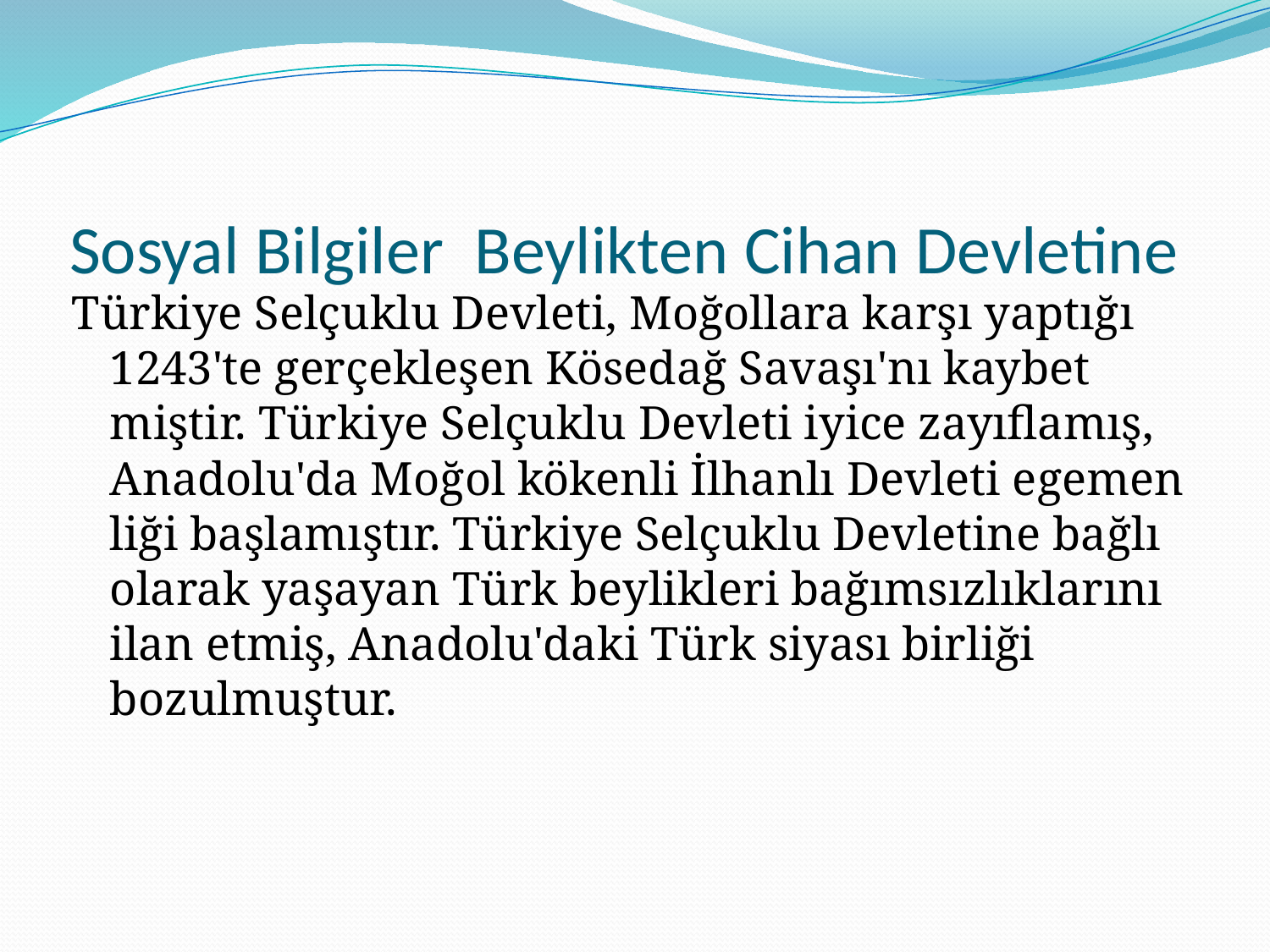

# Sosyal Bilgiler  Beylikten Cihan Devletine
Türkiye Selçuklu Devleti, Moğollara karşı yaptığı 1243'te gerçekleşen Kösedağ Savaşı'nı kaybet­miştir. Türkiye Selçuklu Devleti iyice zayıflamış, Anadolu'da Moğol kökenli İlhanlı Devleti egemen­liği başlamıştır. Türkiye Selçuklu Devletine bağlı olarak yaşayan Türk beylikleri bağımsızlıklarını ilan etmiş, Anadolu'daki Türk siyası birliği bozulmuştur.